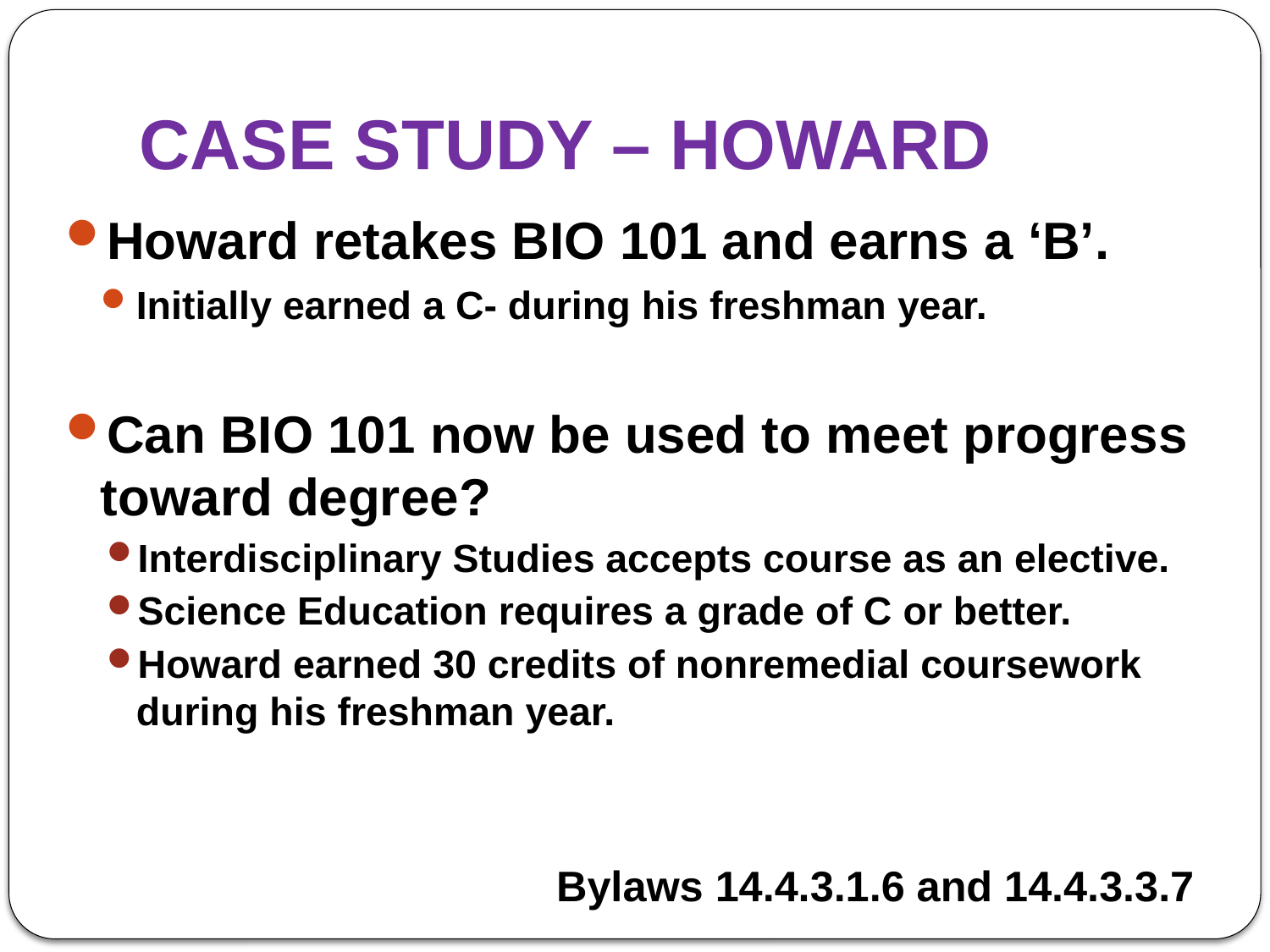

# CASE STUDY – HOWARD
Howard retakes BIO 101 and earns a ‘B’.
Initially earned a C- during his freshman year.

Can BIO 101 now be used to meet progress toward degree?
Interdisciplinary Studies accepts course as an elective.
Science Education requires a grade of C or better.
Howard earned 30 credits of nonremedial coursework during his freshman year.

Bylaws 14.4.3.1.6 and 14.4.3.3.7